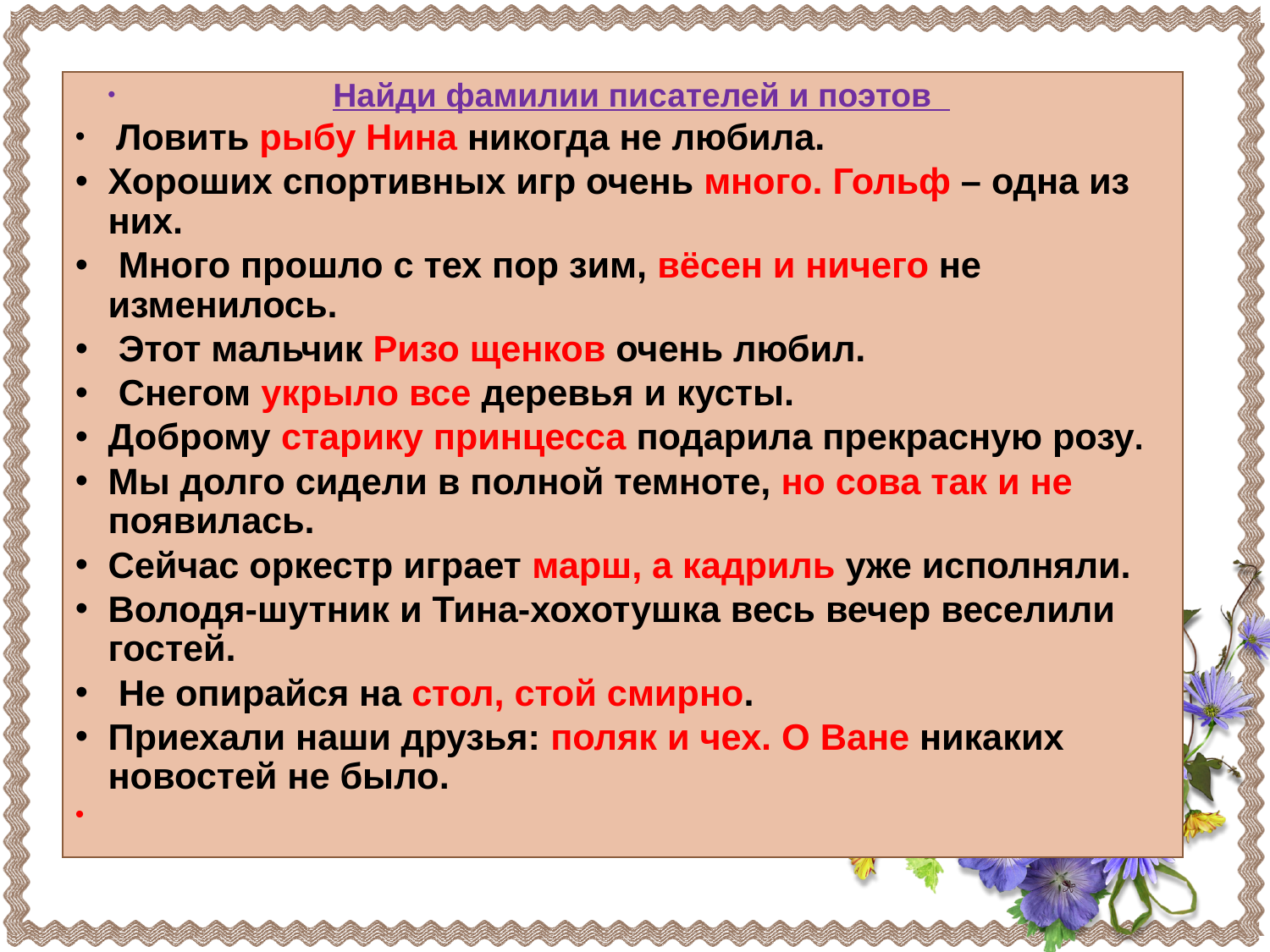

Найди фамилии писателей и поэтов
 Ловить рыбу Нина никогда не любила.
Хороших спортивных игр очень много. Гольф – одна из них.
 Много прошло с тех пор зим, вёсен и ничего не изменилось.
 Этот мальчик Ризо щенков очень любил.
 Снегом укрыло все деревья и кусты.
Доброму старику принцесса подарила прекрасную розу.
Мы долго сидели в полной темноте, но сова так и не появилась.
Сейчас оркестр играет марш, а кадриль уже исполняли.
Володя-шутник и Тина-хохотушка весь вечер веселили гостей.
 Не опирайся на стол, стой смирно.
Приехали наши друзья: поляк и чех. О Ване никаких новостей не было.